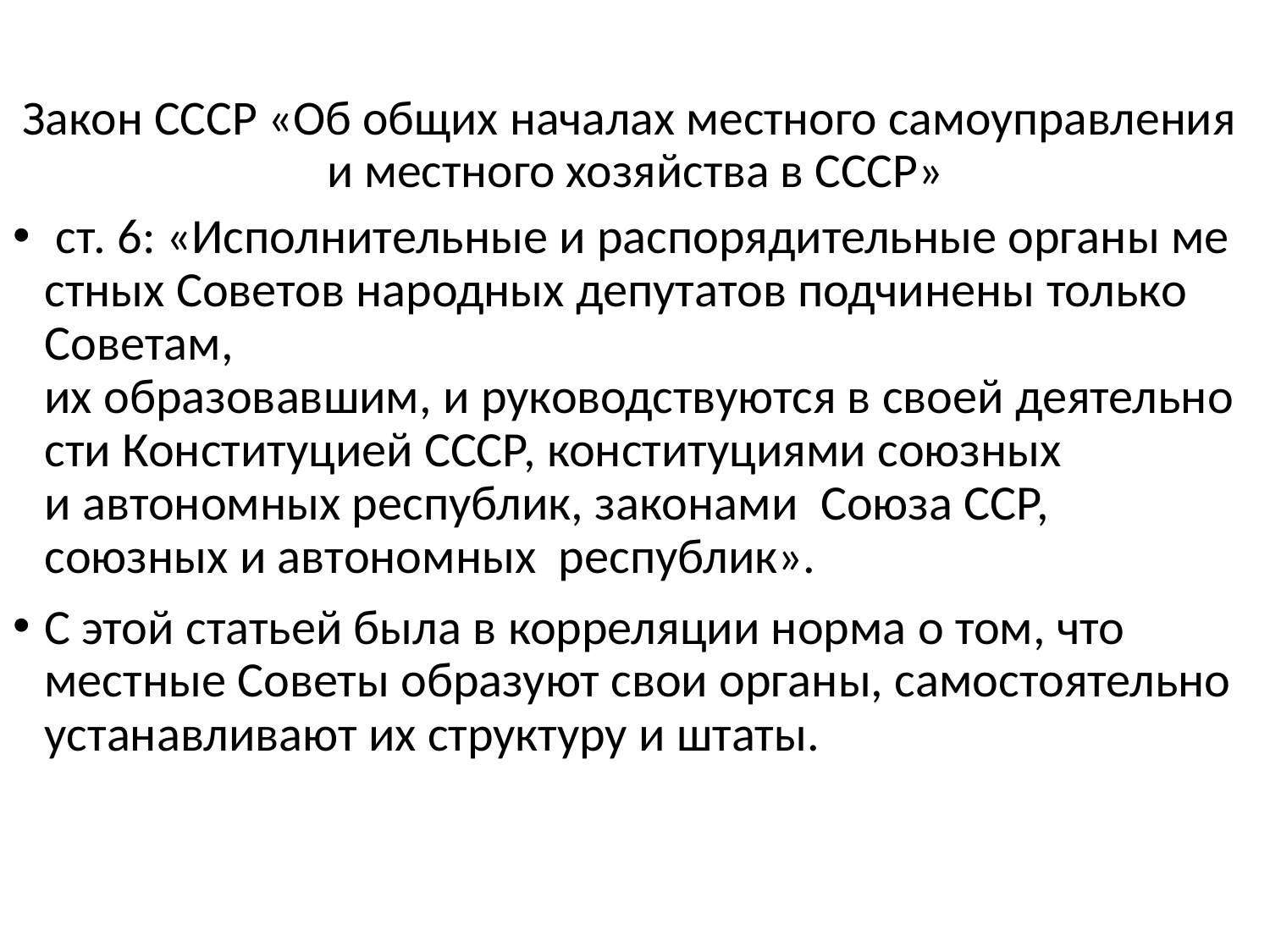

# Закон СССР «Об общих началах местного самоуправления и местного хозяйства в СССР»
 ст. 6: «Исполнительные и распорядительные органы местных Советов народных депутатов подчинены только   Советам,  их образовавшим, и руководствуются в своей деятельности Конституцией СССР, конституциями союзных  и автономных республик, законами  Союза ССР,  союзных и автономных  республик».
С этой статьей была в корреляции норма о том, что местные Советы образуют свои органы, самостоятельно устанавливают их структуру и штаты.